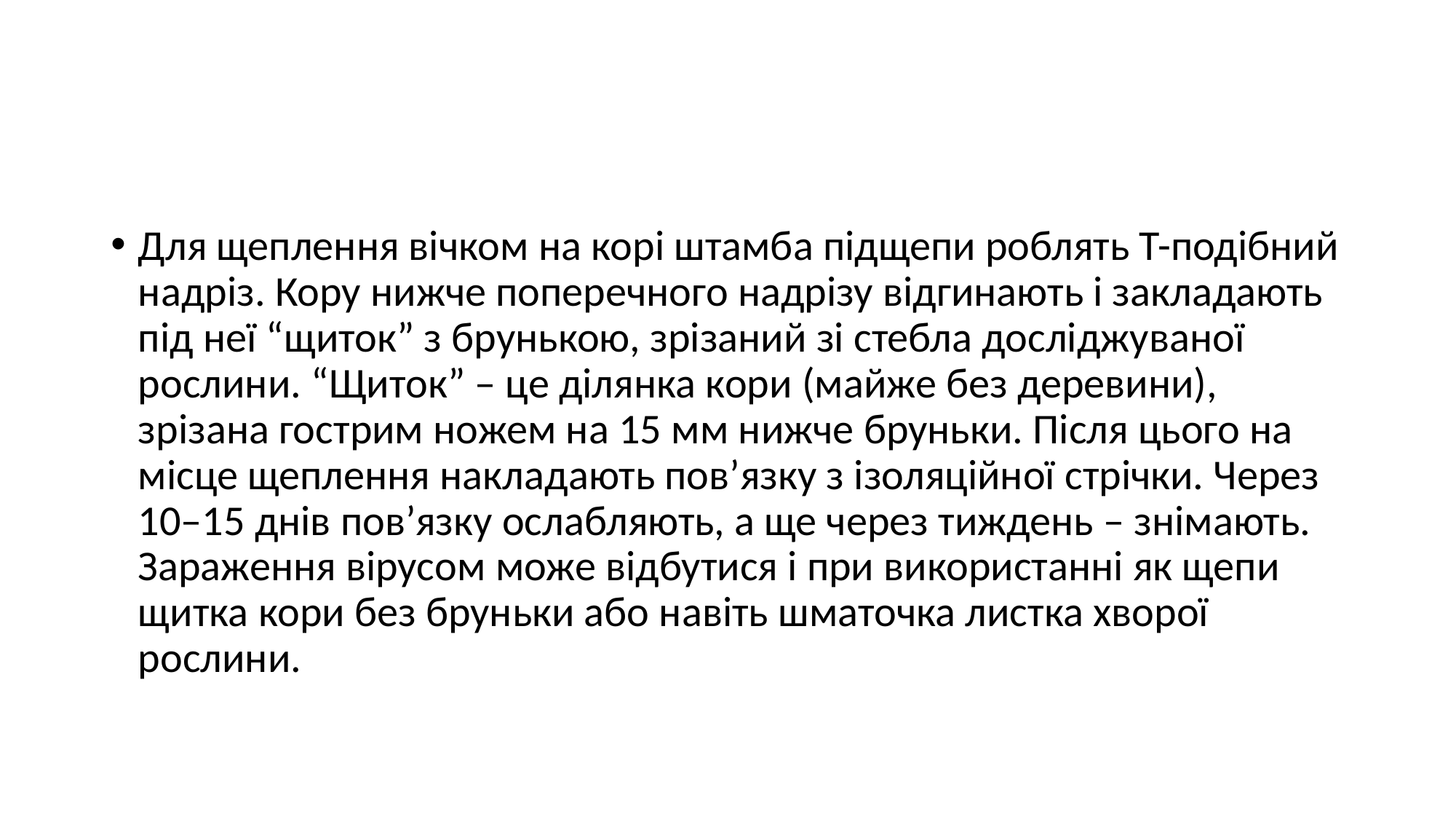

#
Для щеплення вічком на корі штамба підщепи роблять Т-подібний надріз. Кору нижче поперечного надрізу відгинають і закладають під неї “щиток” з брунькою, зрізаний зі стебла досліджуваної рослини. “Щиток” – це ділянка кори (майже без деревини), зрізана гострим ножем на 15 мм нижче бруньки. Після цього на місце щеплення накладають пов’язку з ізоляційної стрічки. Через 10–15 днів пов’язку ослабляють, а ще через тиждень – знімають. Зараження вірусом може відбутися і при використанні як щепи щитка кори без бруньки або навіть шматочка листка хворої рослини.